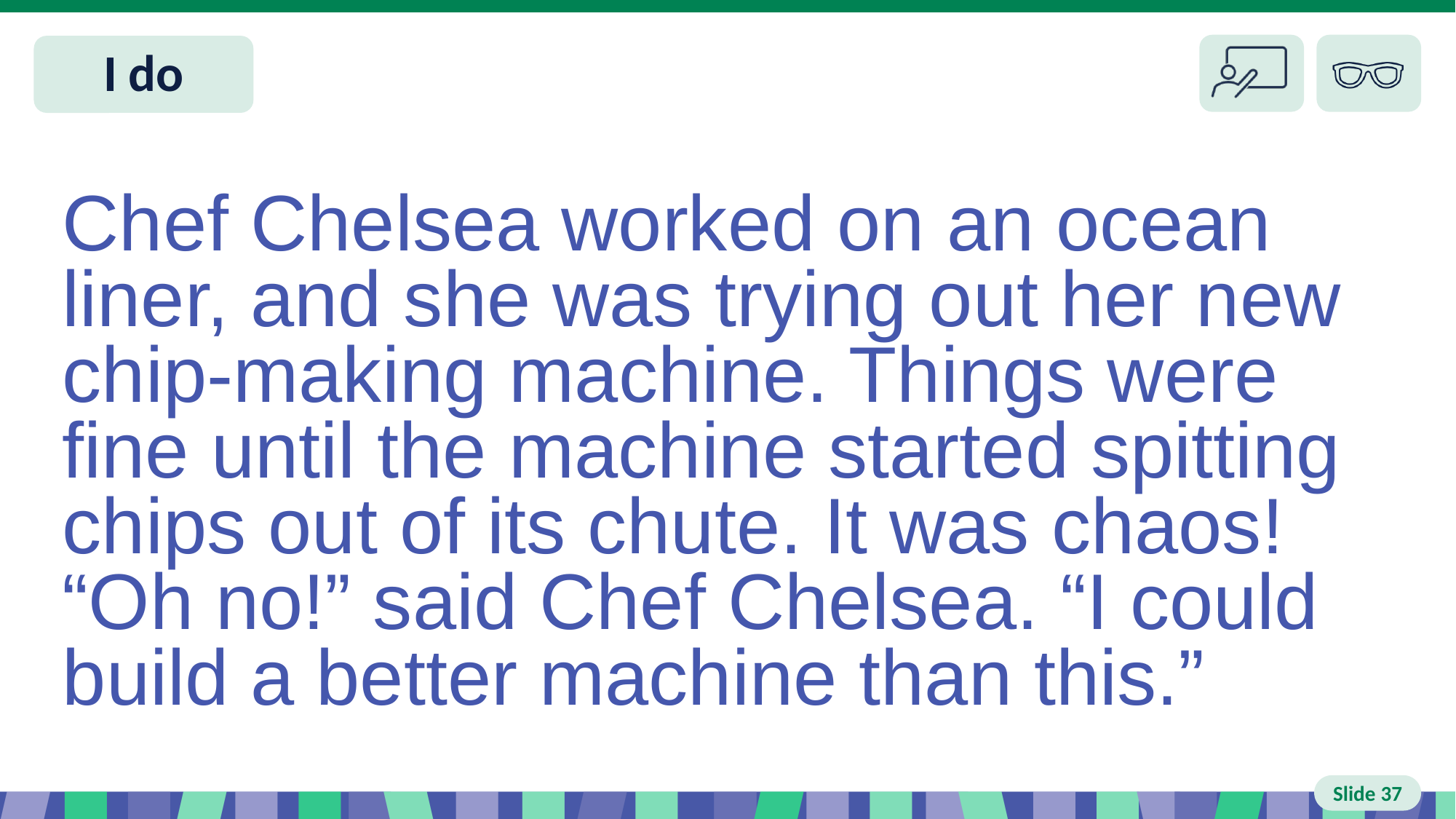

Slide 37 I do
Chef Chelsea worked on an ocean liner, and she was trying out her new chip-making machine. Things were fine until the machine started spitting chips out of its chute. It was chaos! “Oh no!” said Chef Chelsea. “I could build a better machine than this.”